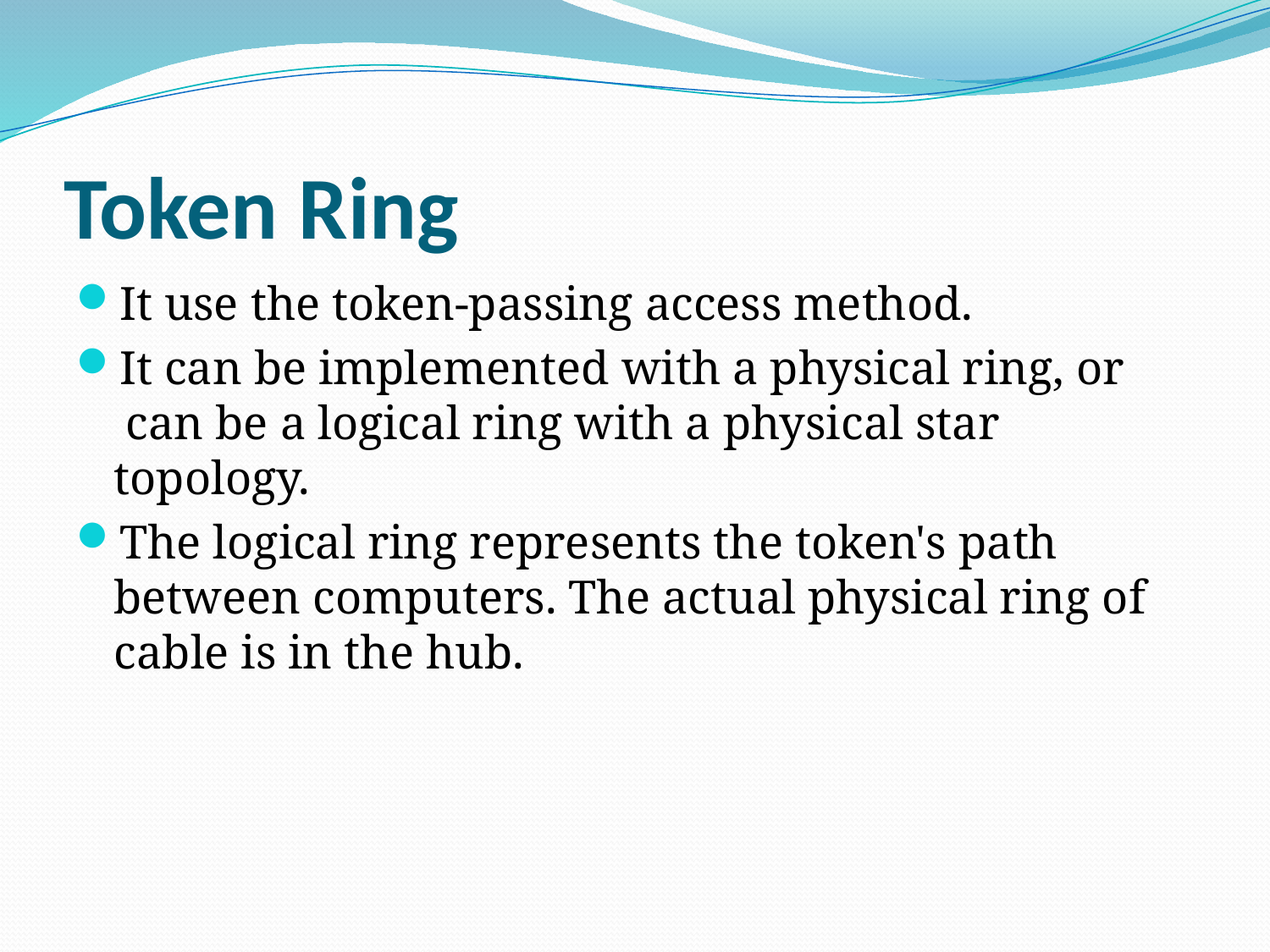

# Token Ring
It use the token-passing access method.
It can be implemented with a physical ring, or  can be a logical ring with a physical star topology.
The logical ring represents the token's path between computers. The actual physical ring of cable is in the hub.